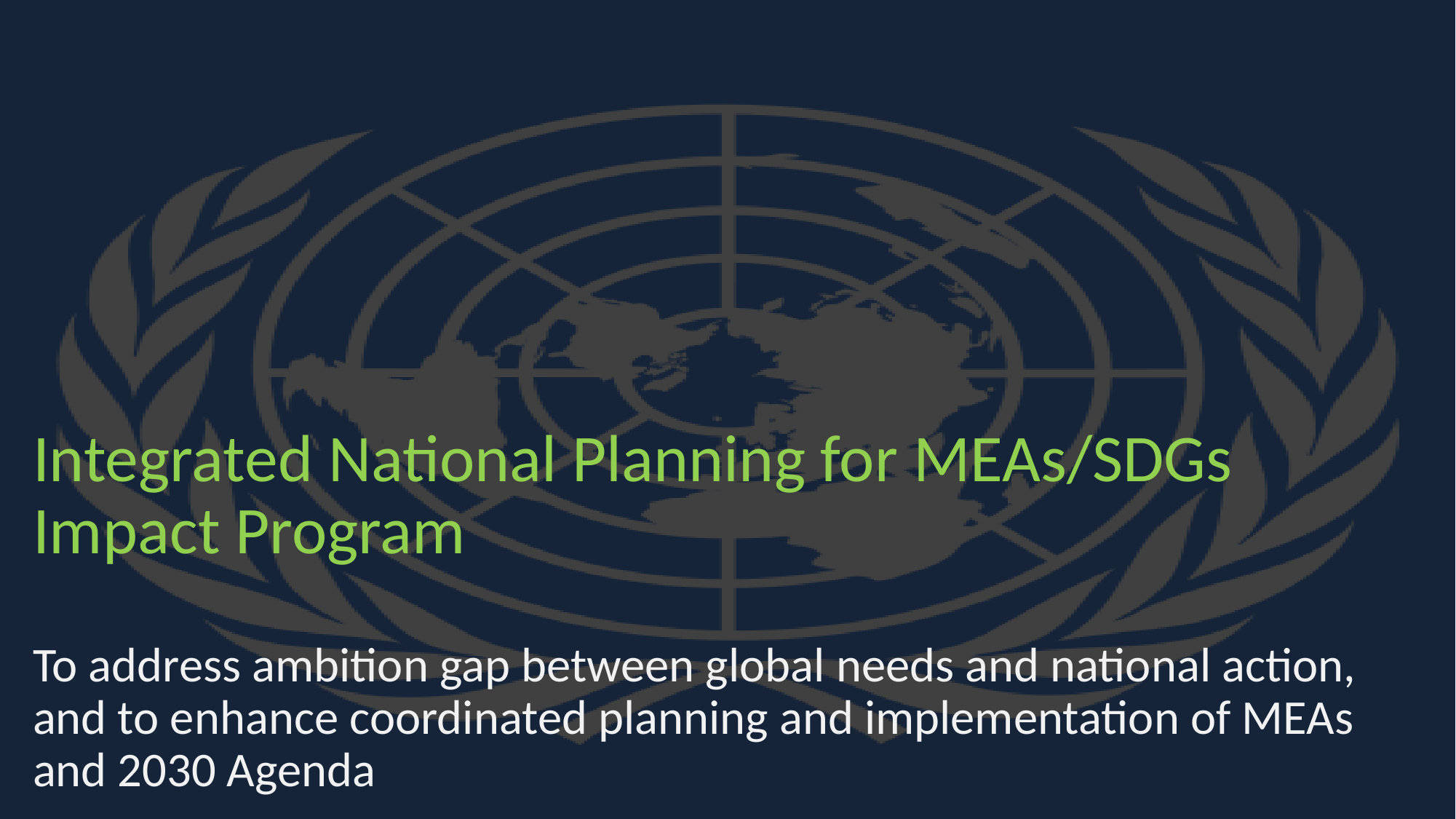

Integrated National Planning for MEAs/SDGs Impact Program

To address ambition gap between global needs and national action, and to enhance coordinated planning and implementation of MEAs and 2030 Agenda